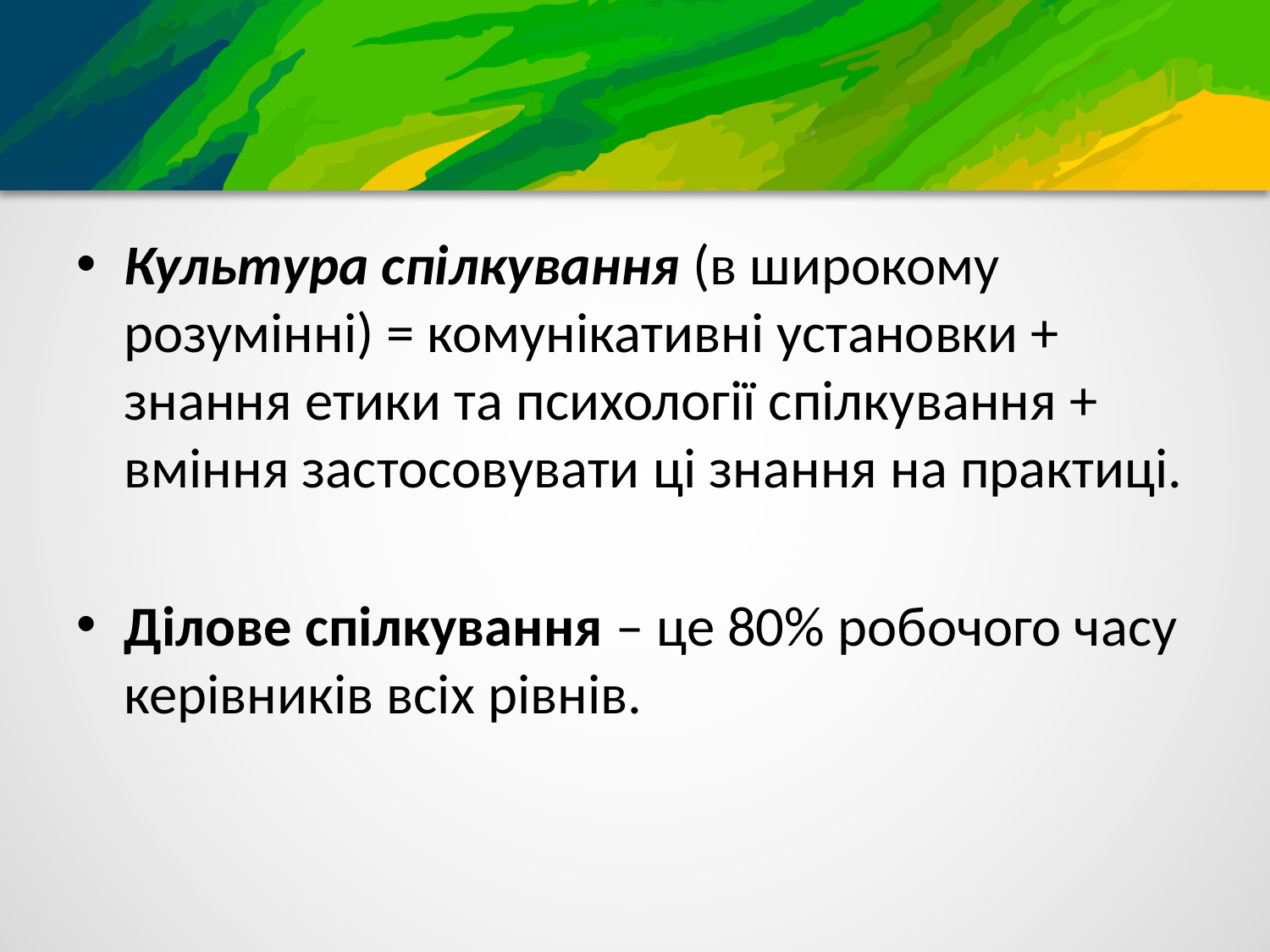

Культура спілкування (в широкому розумінні) = комунікативні установки + знання етики та психології спілкування + вміння застосовувати ці знання на практиці.

Ділове спілкування – це 80% робочого часу керівників всіх рівнів.